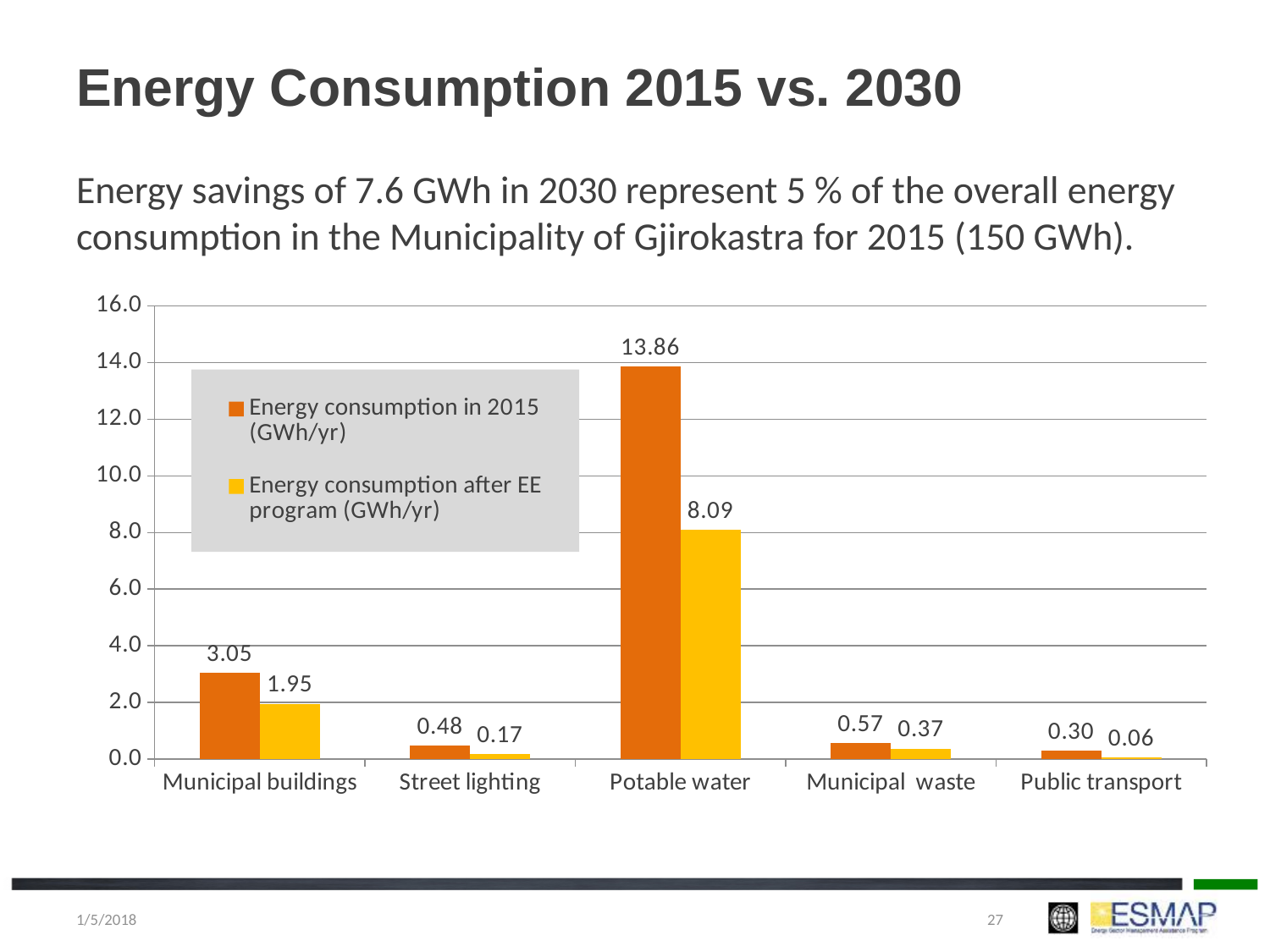

# Energy Consumption 2015 vs. 2030
Energy savings of 7.6 GWh in 2030 represent 5 % of the overall energy consumption in the Municipality of Gjirokastra for 2015 (150 GWh).

### Chart

| Category | Energy consumption in 2015 (GWh/yr) | Energy consumption after EE program (GWh/yr) |
|---|---|---|
| Municipal buildings | 3.0509500000000003 | 1.9510765000000003 |
| Street lighting | 0.48 | 0.1651233333333333 |
| Potable water | 13.859397500000004 | 8.087952687500001 |
| Municipal  waste | 0.570105 | 0.37056824999999993 |
| Public transport | 0.30345734999999996 | 0.06168854414999991 |
1/5/2018
27